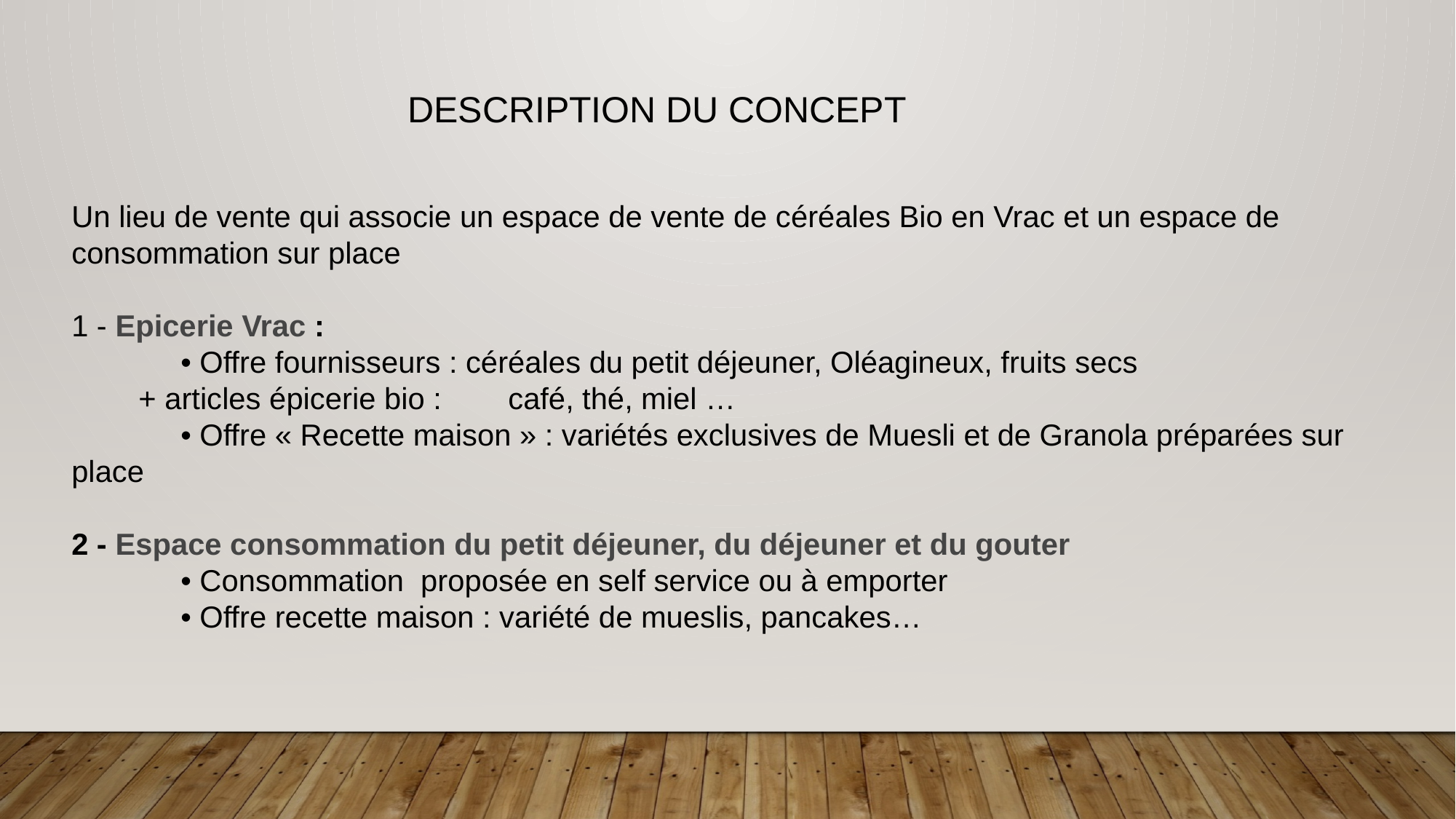

DESCRIPTION DU CONCEPT
Un lieu de vente qui associe un espace de vente de céréales Bio en Vrac et un espace de consommation sur place

1 - Epicerie Vrac :
	• Offre fournisseurs : céréales du petit déjeuner, Oléagineux, fruits secs
        + articles épicerie bio : 	café, thé, miel …
	• Offre « Recette maison » : variétés exclusives de Muesli et de Granola préparées sur place

2 - Espace consommation du petit déjeuner, du déjeuner et du gouter
   	• Consommation  proposée en self service ou à emporter
	• Offre recette maison : variété de mueslis, pancakes…